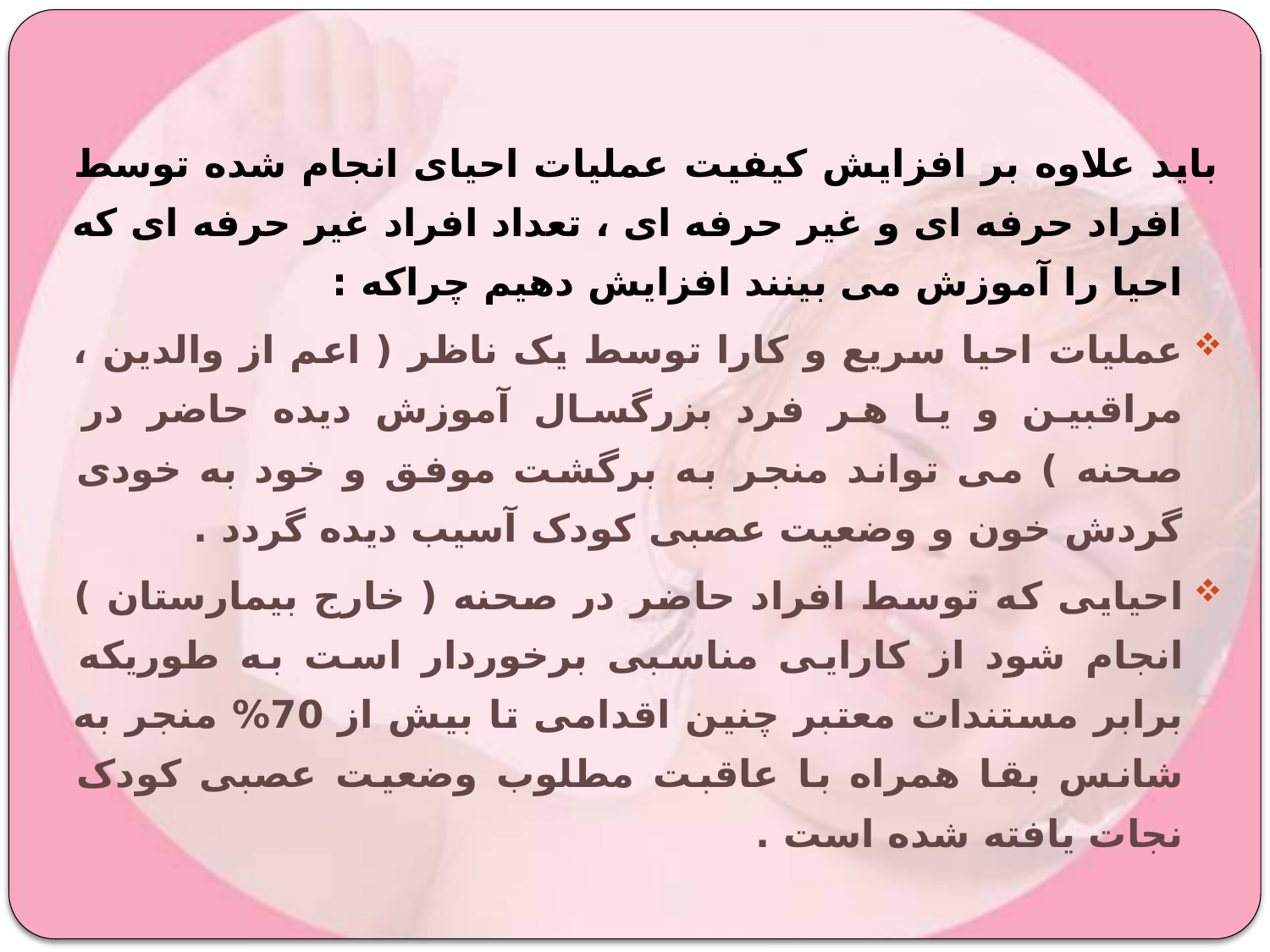

باید علاوه بر افزایش کیفیت عملیات احیای انجام شده توسط افراد حرفه ای و غیر حرفه ای ، تعداد افراد غیر حرفه ای که احیا را آموزش می بینند افزایش دهیم چراکه :
عملیات احیا سریع و کارا توسط یک ناظر ( اعم از والدین ، مراقبین و یا هر فرد بزرگسال آموزش دیده حاضر در صحنه ) می تواند منجر به برگشت موفق و خود به خودی گردش خون و وضعیت عصبی کودک آسیب دیده گردد .
احیایی که توسط افراد حاضر در صحنه ( خارج بیمارستان ) انجام شود از کارایی مناسبی برخوردار است به طوریکه برابر مستندات معتبر چنین اقدامی تا بیش از 70% منجر به شانس بقا همراه با عاقبت مطلوب وضعیت عصبی کودک نجات یافته شده است .